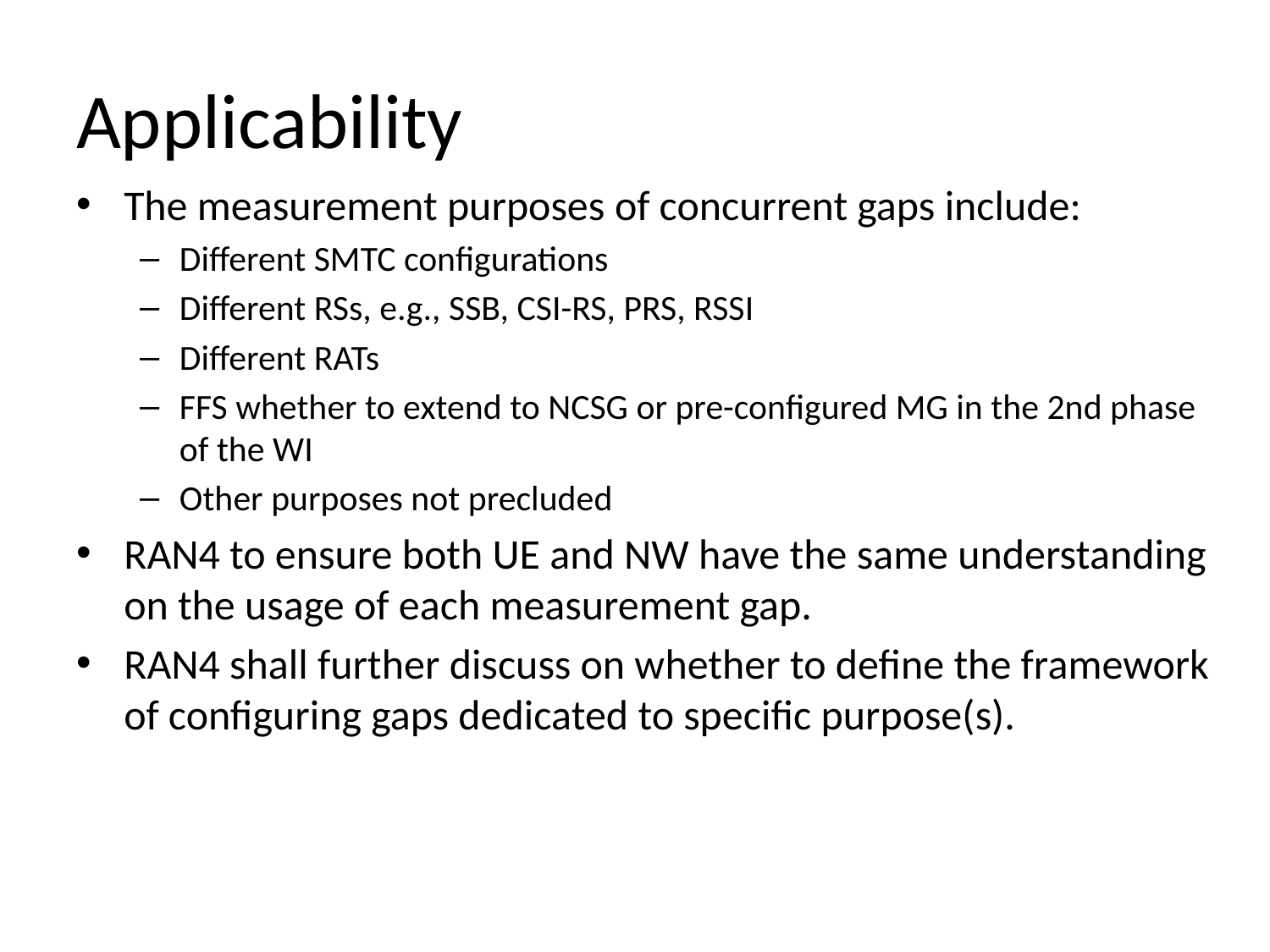

# Applicability
The measurement purposes of concurrent gaps include:
Different SMTC configurations
Different RSs, e.g., SSB, CSI-RS, PRS, RSSI
Different RATs
FFS whether to extend to NCSG or pre-configured MG in the 2nd phase of the WI
Other purposes not precluded
RAN4 to ensure both UE and NW have the same understanding on the usage of each measurement gap.
RAN4 shall further discuss on whether to define the framework of configuring gaps dedicated to specific purpose(s).